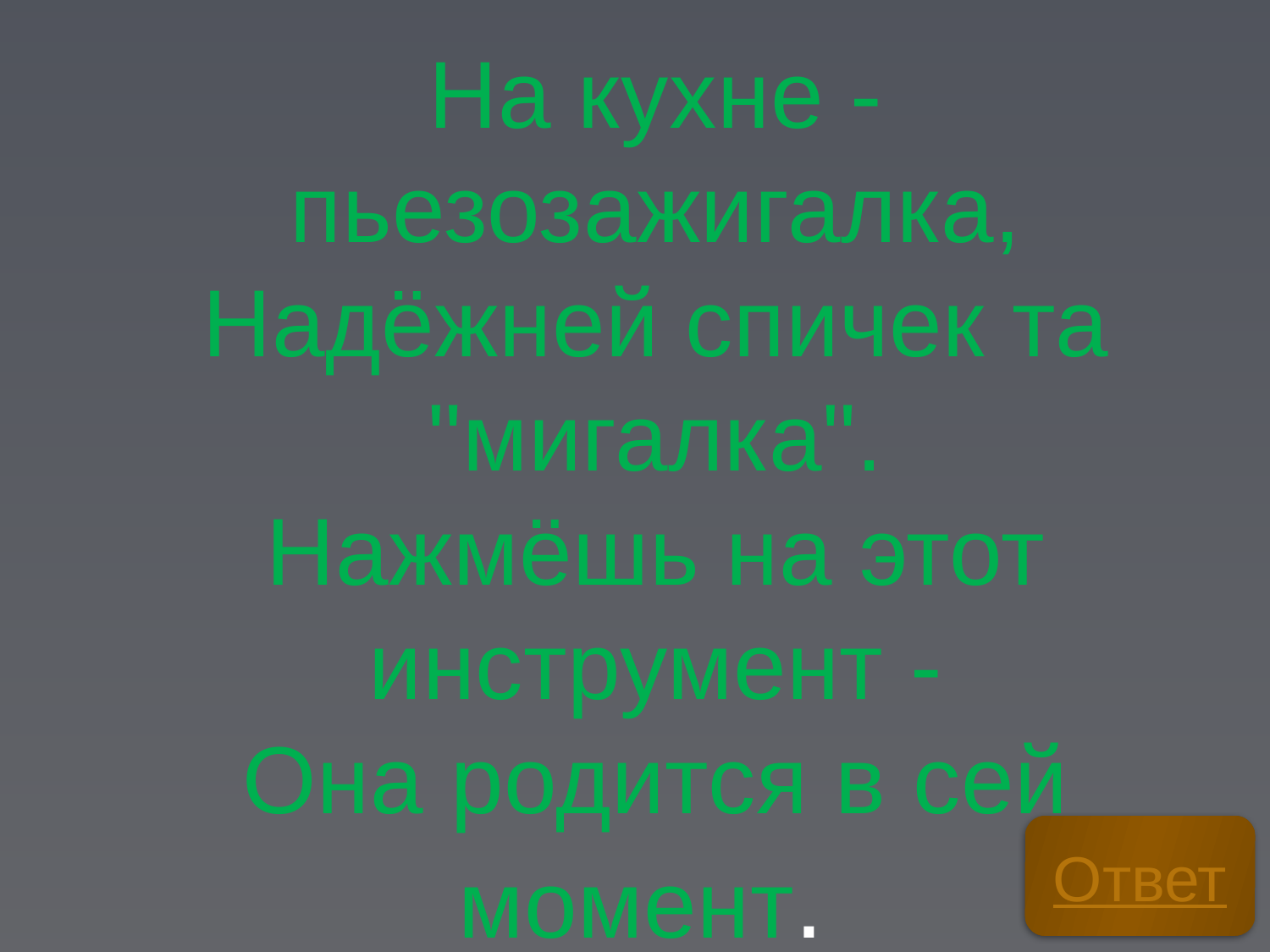

На кухне - пьезозажигалка,
Надёжней спичек та "мигалка".
Нажмёшь на этот инструмент -
Она родится в сей момент.
#
Ответ